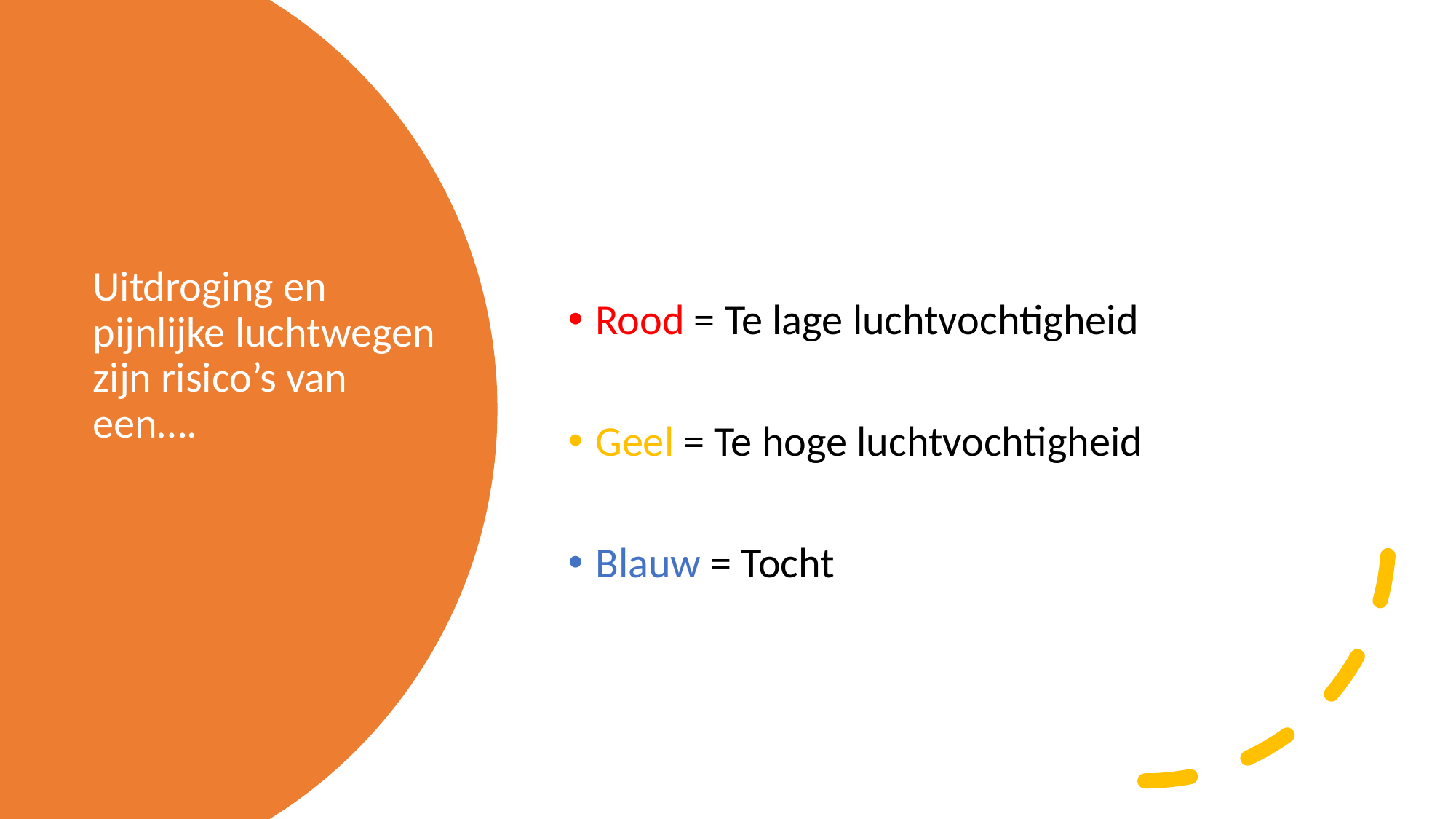

Rood = Te lage luchtvochtigheid

Geel = Te hoge luchtvochtigheid

Blauw = Tocht
# Uitdroging en pijnlijke luchtwegen zijn risico’s van een….